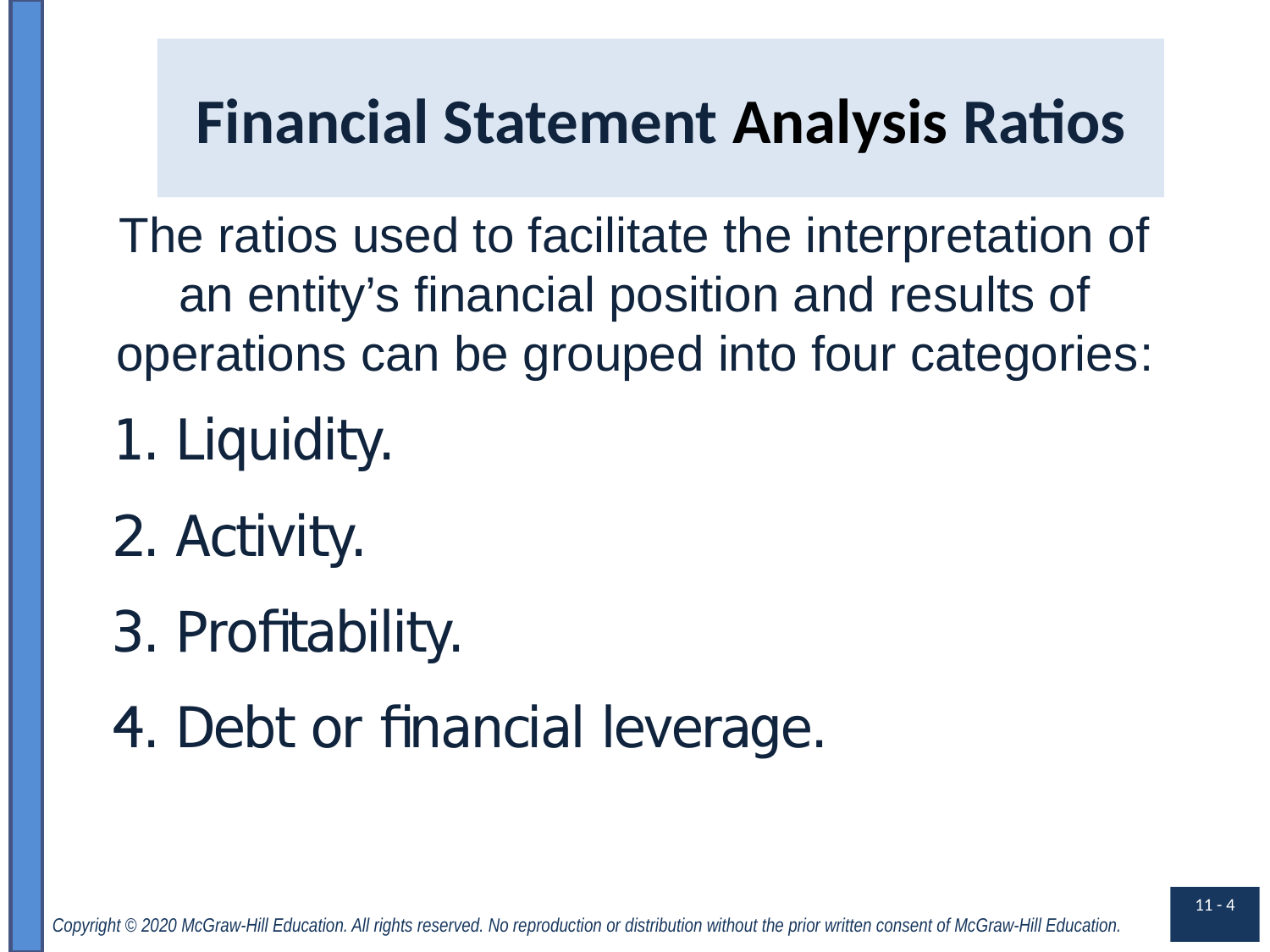

# Financial Statement Analysis Ratios
The ratios used to facilitate the interpretation of an entity’s financial position and results of operations can be grouped into four categories:
Liquidity.
Activity.
Profitability.
Debt or financial leverage.